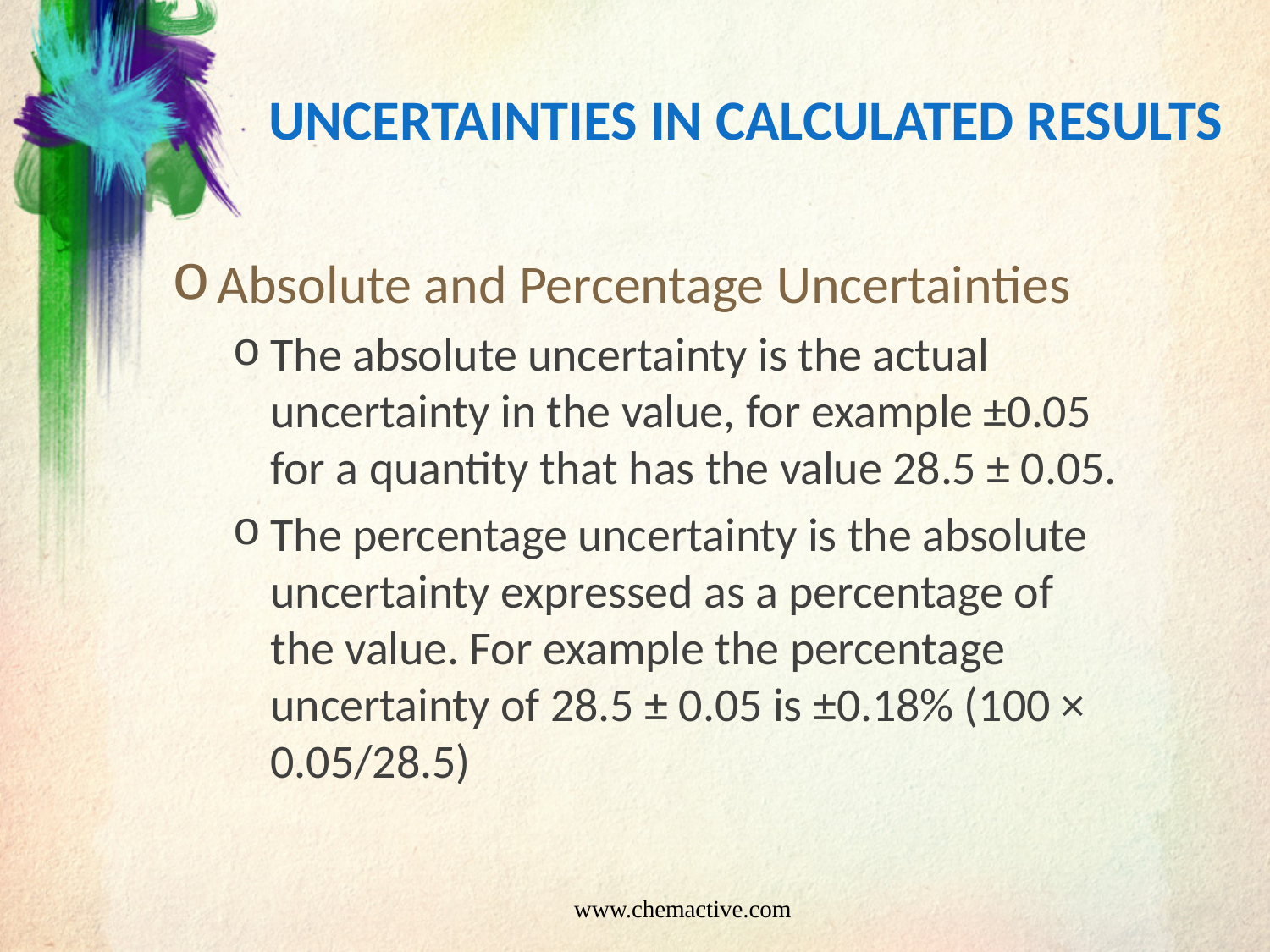

# Uncertainties in calculated results
Absolute and Percentage Uncertainties
The absolute uncertainty is the actual uncertainty in the value, for example ±0.05 for a quantity that has the value 28.5 ± 0.05.
The percentage uncertainty is the absolute uncertainty expressed as a percentage of the value. For example the percentage uncertainty of 28.5 ± 0.05 is ±0.18% (100 × 0.05/28.5)
www.chemactive.com